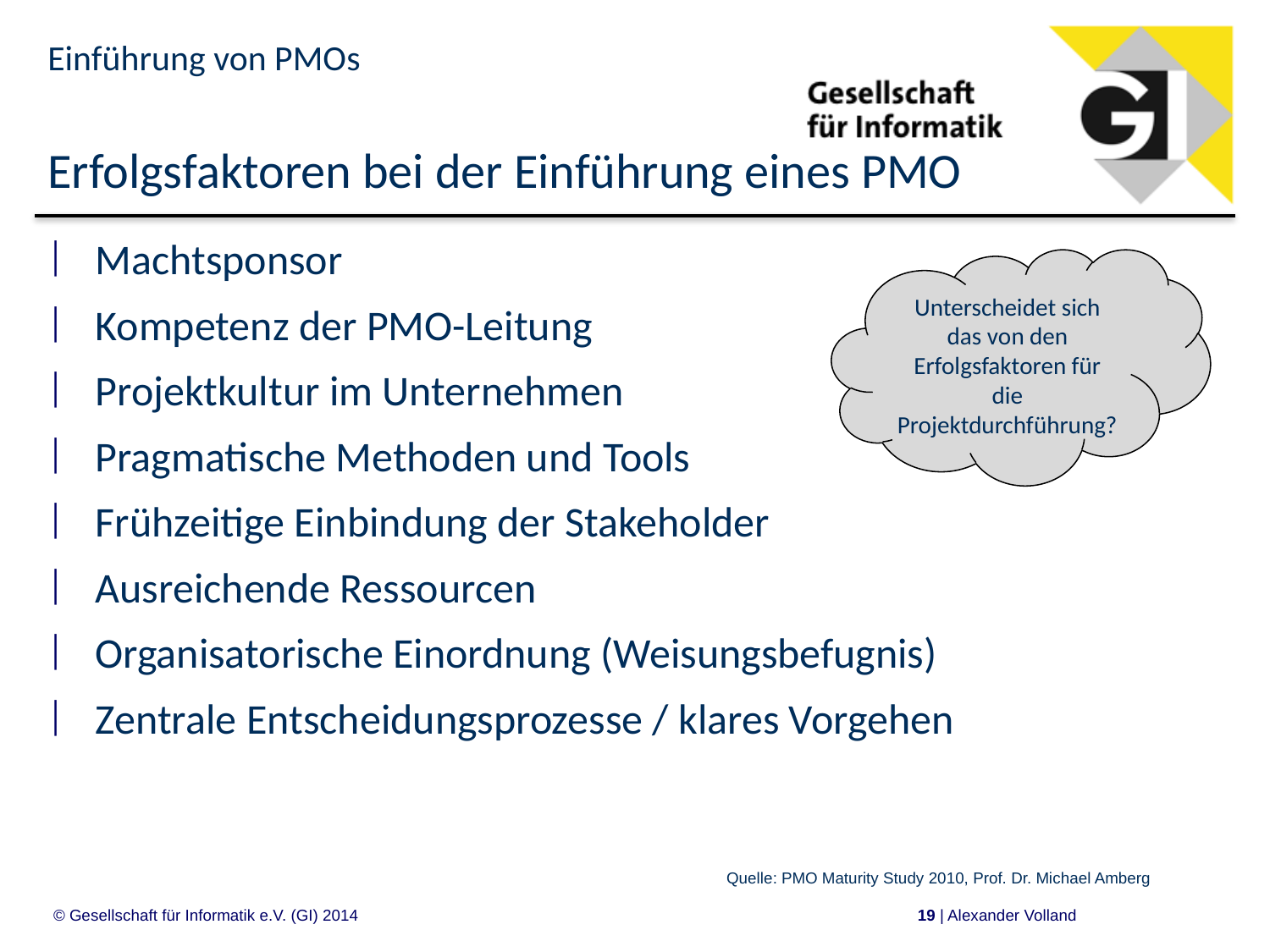

Einführung von PMOs

# Erfolgsfaktoren bei der Einführung eines PMO
Machtsponsor
Kompetenz der PMO-Leitung
Projektkultur im Unternehmen
Pragmatische Methoden und Tools
Frühzeitige Einbindung der Stakeholder
Ausreichende Ressourcen
Organisatorische Einordnung (Weisungsbefugnis)
Zentrale Entscheidungsprozesse / klares Vorgehen
Unterscheidet sich das von den Erfolgsfaktoren für die Projektdurchführung?
Quelle: PMO Maturity Study 2010, Prof. Dr. Michael Amberg
© Gesellschaft für Informatik e.V. (GI) 2014
19 | Alexander Volland